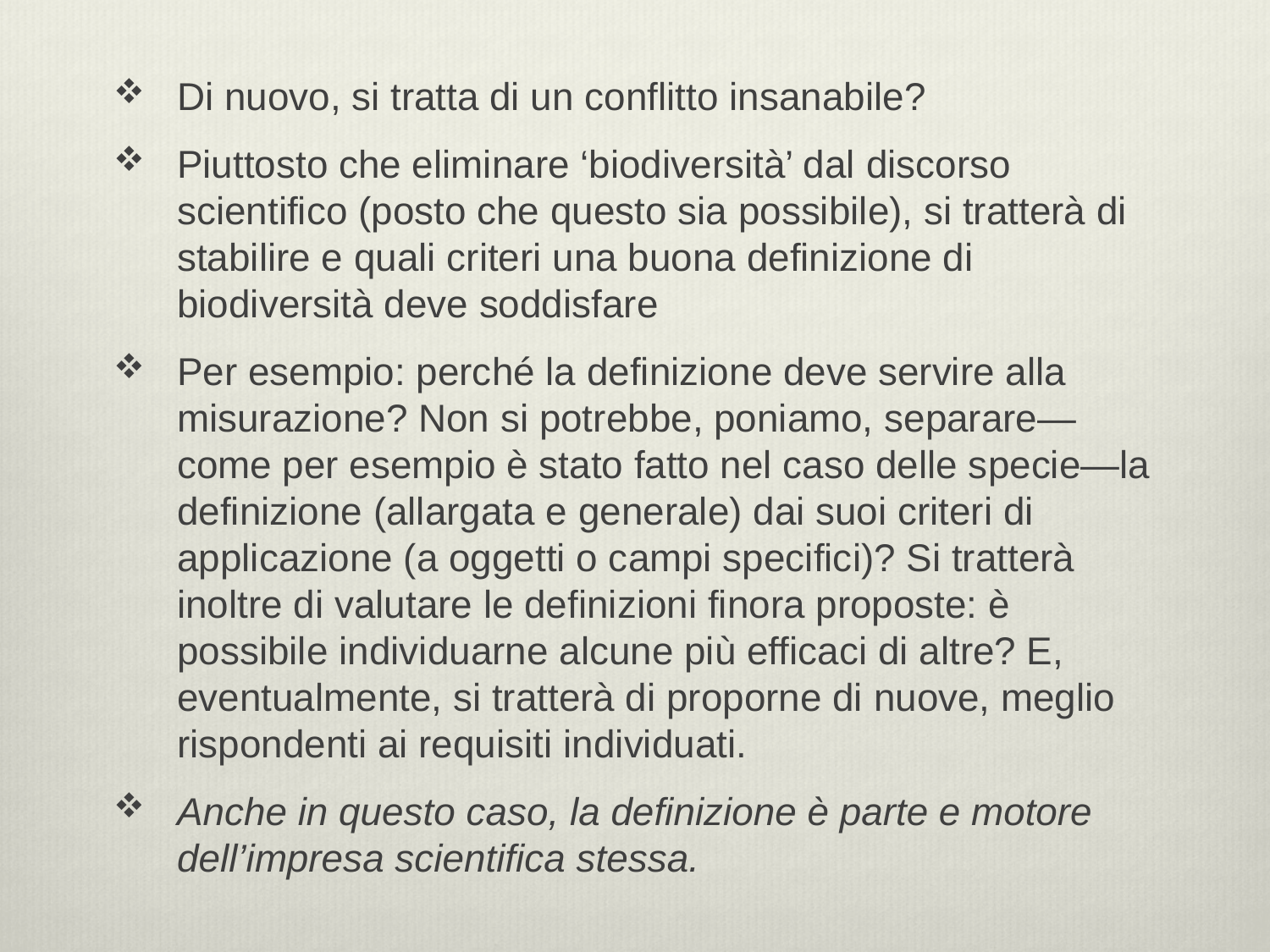

Di nuovo, si tratta di un conflitto insanabile?
Piuttosto che eliminare ‘biodiversità’ dal discorso scientifico (posto che questo sia possibile), si tratterà di stabilire e quali criteri una buona definizione di biodiversità deve soddisfare
Per esempio: perché la definizione deve servire alla misurazione? Non si potrebbe, poniamo, separare—come per esempio è stato fatto nel caso delle specie—la definizione (allargata e generale) dai suoi criteri di applicazione (a oggetti o campi specifici)? Si tratterà inoltre di valutare le definizioni finora proposte: è possibile individuarne alcune più efficaci di altre? E, eventualmente, si tratterà di proporne di nuove, meglio rispondenti ai requisiti individuati.
Anche in questo caso, la definizione è parte e motore dell’impresa scientifica stessa.